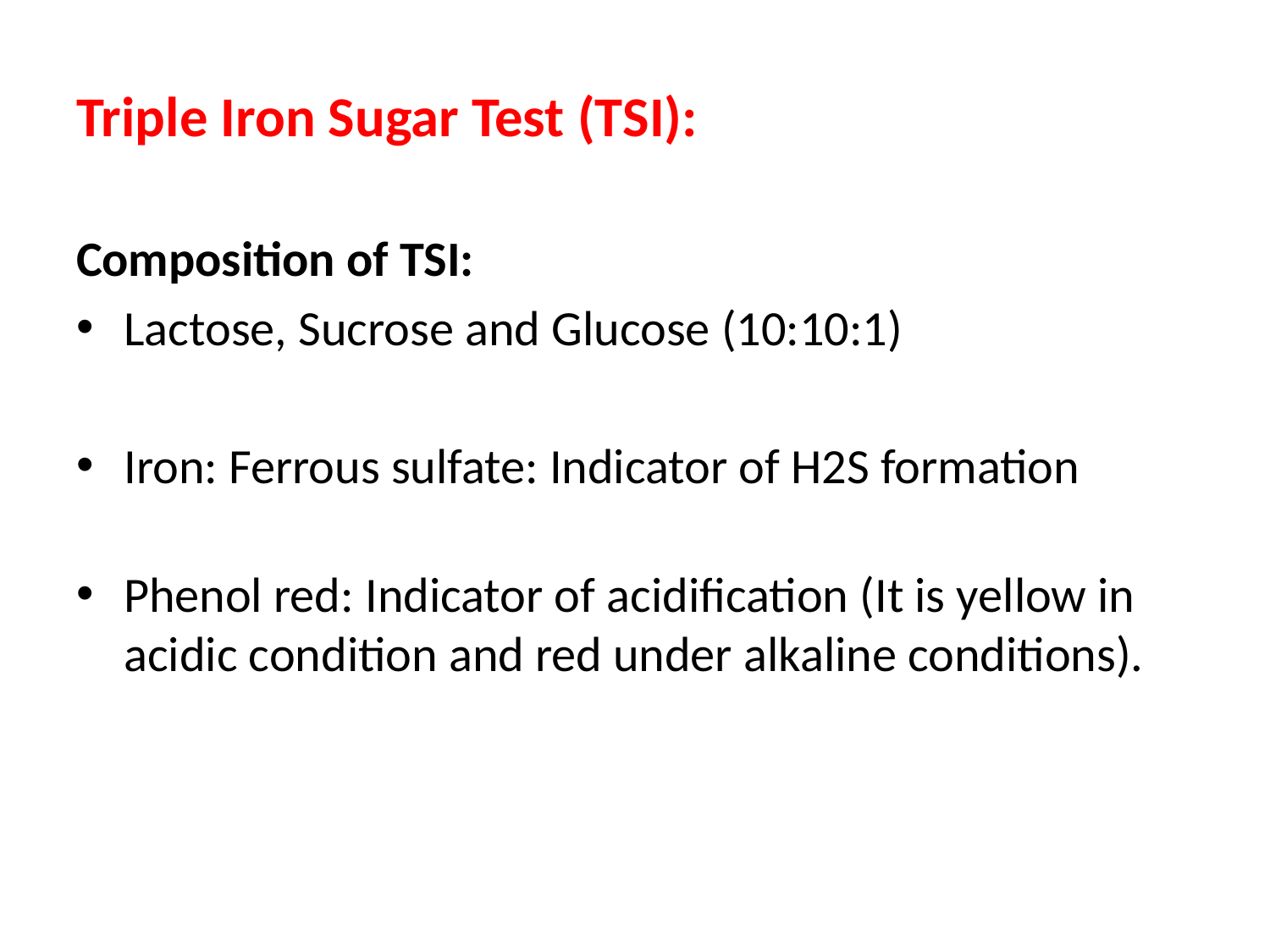

#
Triple Iron Sugar Test (TSI):

Composition of TSI:
Lactose, Sucrose and Glucose (10:10:1)

Iron: Ferrous sulfate: Indicator of H2S formation
Phenol red: Indicator of acidification (It is yellow in acidic condition and red under alkaline conditions).